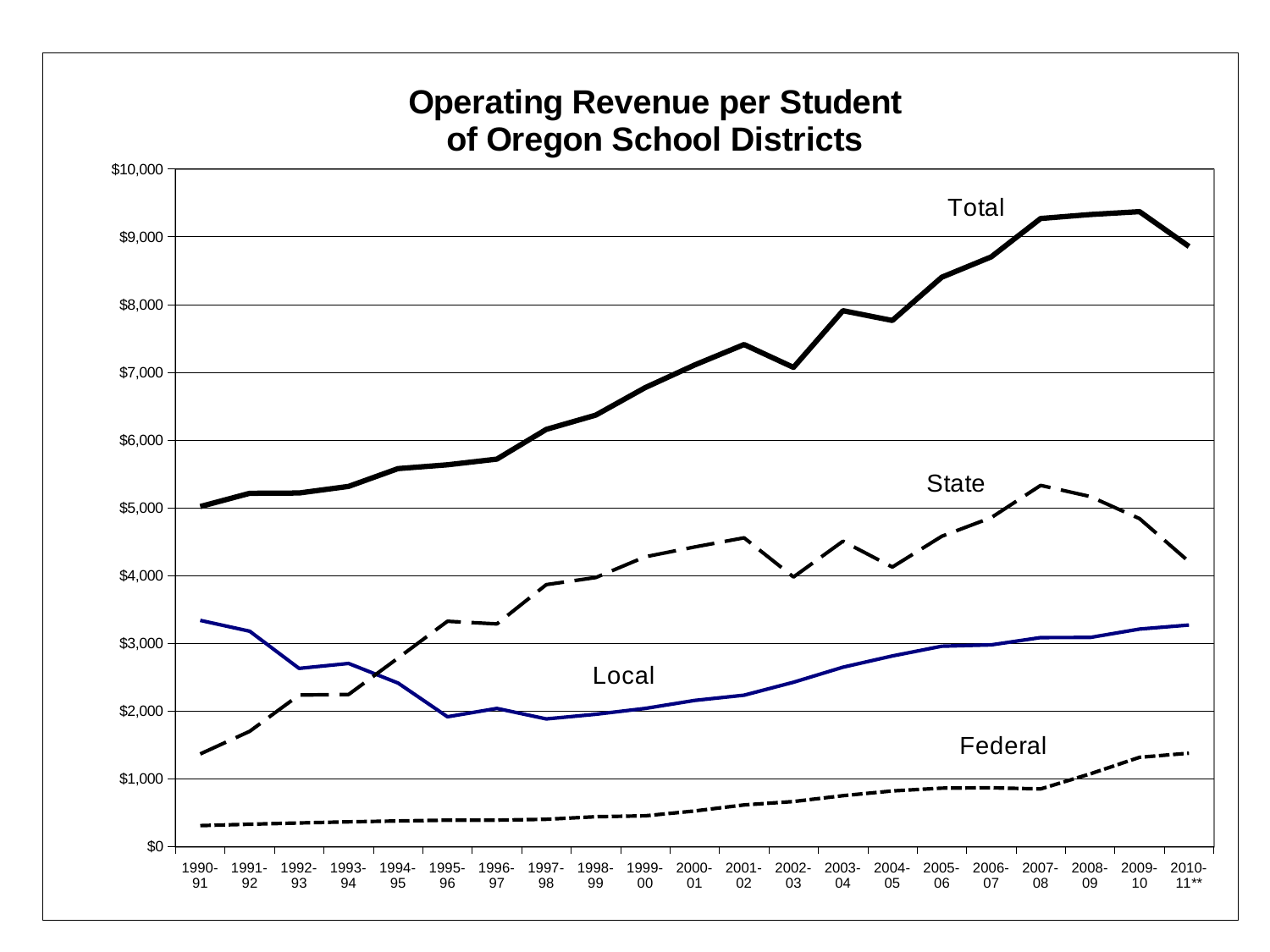

### Chart: Operating Revenue per Student
of Oregon School Districts

| Category |  |  |  |  |
|---|---|---|---|---|
| 1990-91 | 3339.6184836377347 | 1368.0882491320679 | 311.61375313845434 | 5019.320485908258 |
| 1991-92 | 3179.5988791863847 | 1702.6844591743898 | 332.3499380201679 | 5214.633276380944 |
| 1992-93 | 2630.261896915119 | 2237.964140401098 | 350.73186044582064 | 5218.957897762038 |
| 1993-94 | 2703.920297683789 | 2245.7786707884347 | 367.284326834137 | 5316.983295306361 |
| 1994-95 | 2415.036128512181 | 2784.0833346969225 | 380.0495971048348 | 5579.169060313949 |
| 1995-96 | 1917.0680873148658 | 3326.6339249680755 | 391.8269923976136 | 5635.529004680567 |
| 1996-97 | 2040.1603729855228 | 3287.3699353497846 | 391.9888413935693 | 5719.519149728882 |
| 1997-98 | 1885.823501905671 | 3866.483722941158 | 405.13393688835765 | 6157.441161735183 |
| 1998-99 | 1954.0746656155857 | 3971.2188654246015 | 442.78083479522394 | 6368.0743658354195 |
| 1999-00 | 2040.0841314967997 | 4277.936362252692 | 455.72785848172424 | 6773.748352231202 |
| 2000-01 | 2157.8862890439073 | 4422.939833489812 | 527.3178027562462 | 7108.143925289965 |
| 2001-02 | 2235.5910942791625 | 4558.038915433219 | 616.2032990065735 | 7409.8333087189485 |
| 2002-03 | 2426.374158298765 | 3979.188559530902 | 666.6458759636313 | 7072.208593793293 |
| 2003-04 | 2648.5111940026845 | 4507.73962884481 | 753.002095348363 | 7909.252918195854 |
| 2004-05 | 2815.061039994477 | 4126.558140422146 | 822.7439219804295 | 7764.363102397053 |
| 2005-06 | 2958.329209016489 | 4580.842303800381 | 864.1108326605927 | 8403.282345477463 |
| 2006-07 | 2978.4099293359436 | 4855.7729765894155 | 869.1310017469527 | 8703.313907672302 |
| 2007-08 | 3085.920271404385 | 5331.702911596824 | 852.4736771501223 | 9270.096860151329 |
| 2008-09 | 3087.291904039261 | 5167.071606395733 | 1073.8688762268098 | 9328.232386661797 |
| 2009-10 | 3211.574352044667 | 4840.478445557973 | 1318.911688201633 | 9370.964485804268 |
| 2010-11** | 3270.8403126559674 | 4206.50855039411 | 1379.5086540057998 | 8856.857517055867 |